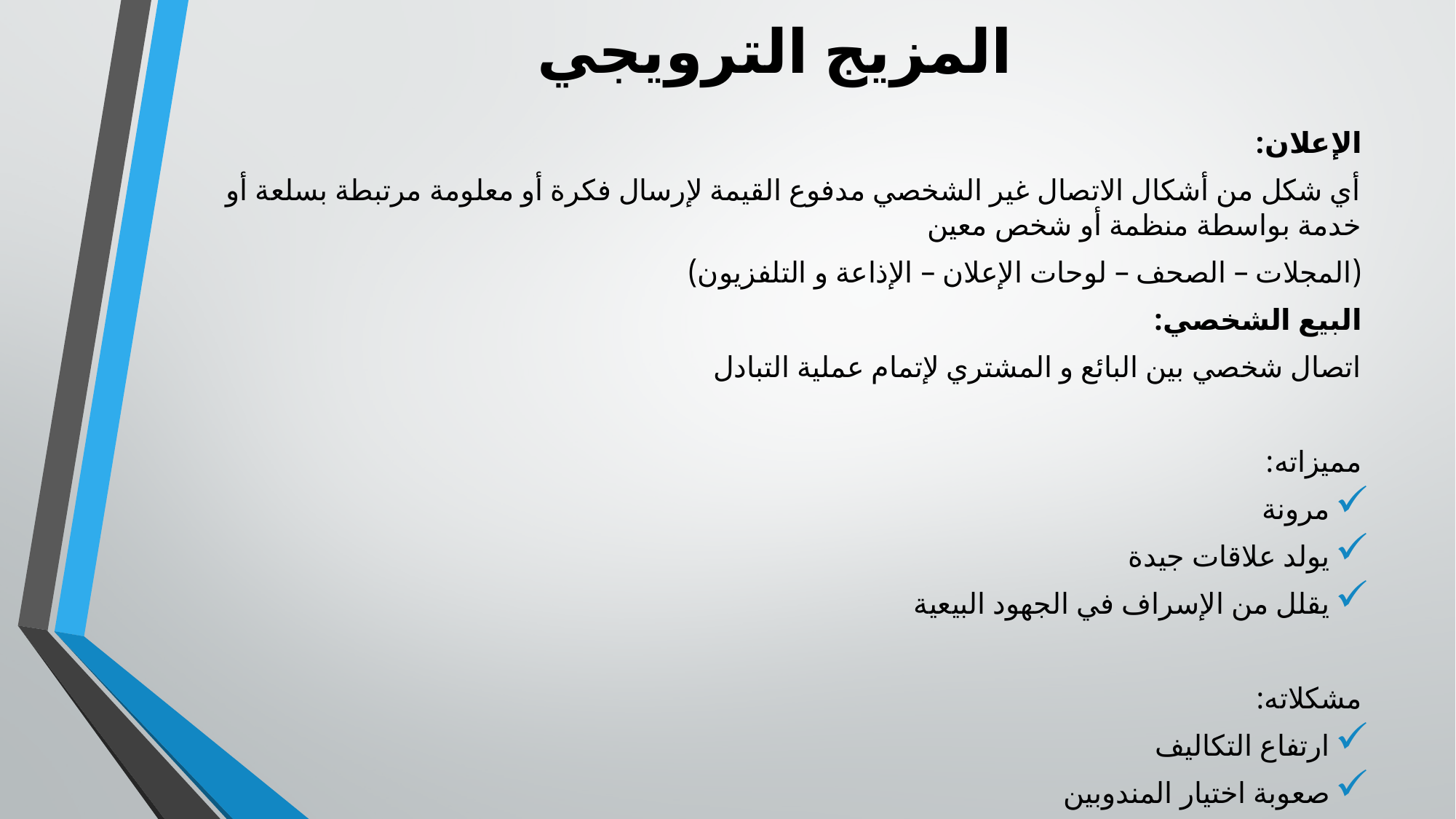

# المزيج الترويجي
الإعلان:
أي شكل من أشكال الاتصال غير الشخصي مدفوع القيمة لإرسال فكرة أو معلومة مرتبطة بسلعة أو خدمة بواسطة منظمة أو شخص معين
(المجلات – الصحف – لوحات الإعلان – الإذاعة و التلفزيون)
البيع الشخصي:
اتصال شخصي بين البائع و المشتري لإتمام عملية التبادل

مميزاته:
مرونة
يولد علاقات جيدة
يقلل من الإسراف في الجهود البيعية

مشكلاته:
ارتفاع التكاليف
صعوبة اختيار المندوبين